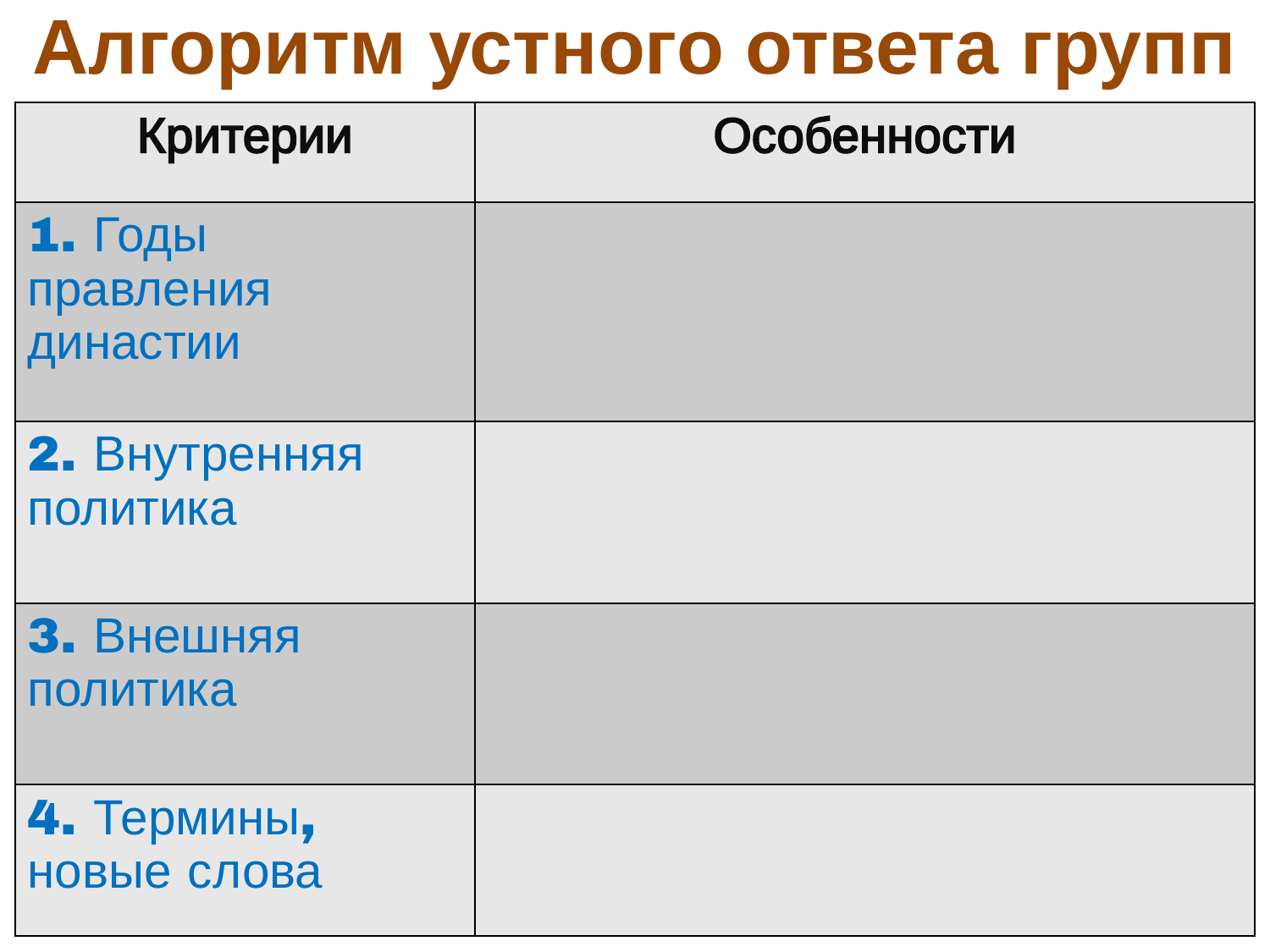

# Алгоритм устного ответа групп
| Критерии | Особенности |
| --- | --- |
| 1. Годы правления династии |  |
| 2. Внутренняя политика |  |
| 3. Внешняя политика |  |
| 4. Термины, новые слова |  |